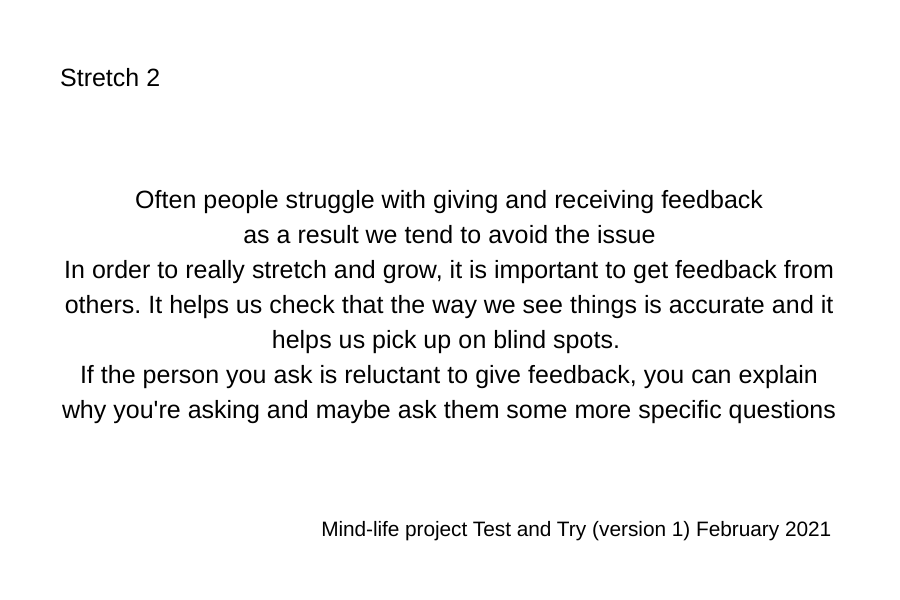

Stretch 2
Often people struggle with giving and receiving feedback
as a result we tend to avoid the issue
In order to really stretch and grow, it is important to get feedback from others. It helps us check that the way we see things is accurate and it helps us pick up on blind spots.
If the person you ask is reluctant to give feedback, you can explain why you're asking and maybe ask them some more specific questions
Mind-life project Test and Try (version 1) February 2021